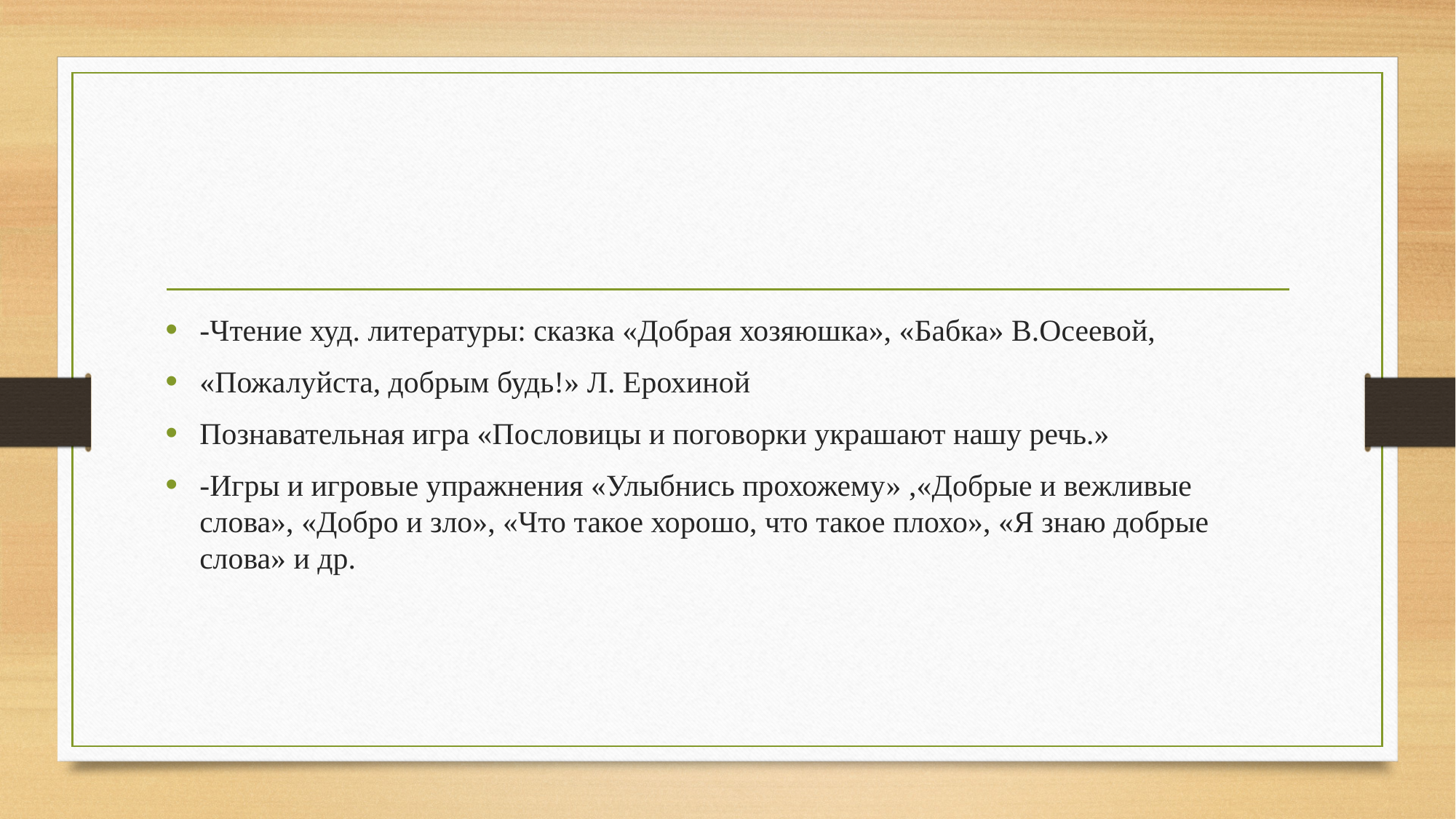

#
-Чтение худ. литературы: сказка «Добрая хозяюшка», «Бабка» В.Осеевой,
«Пожалуйста, добрым будь!» Л. Ерохиной
Познавательная игра «Пословицы и поговорки украшают нашу речь.»
-Игры и игровые упражнения «Улыбнись прохожему» ,«Добрые и вежливые слова», «Добро и зло», «Что такое хорошо, что такое плохо», «Я знаю добрые слова» и др.